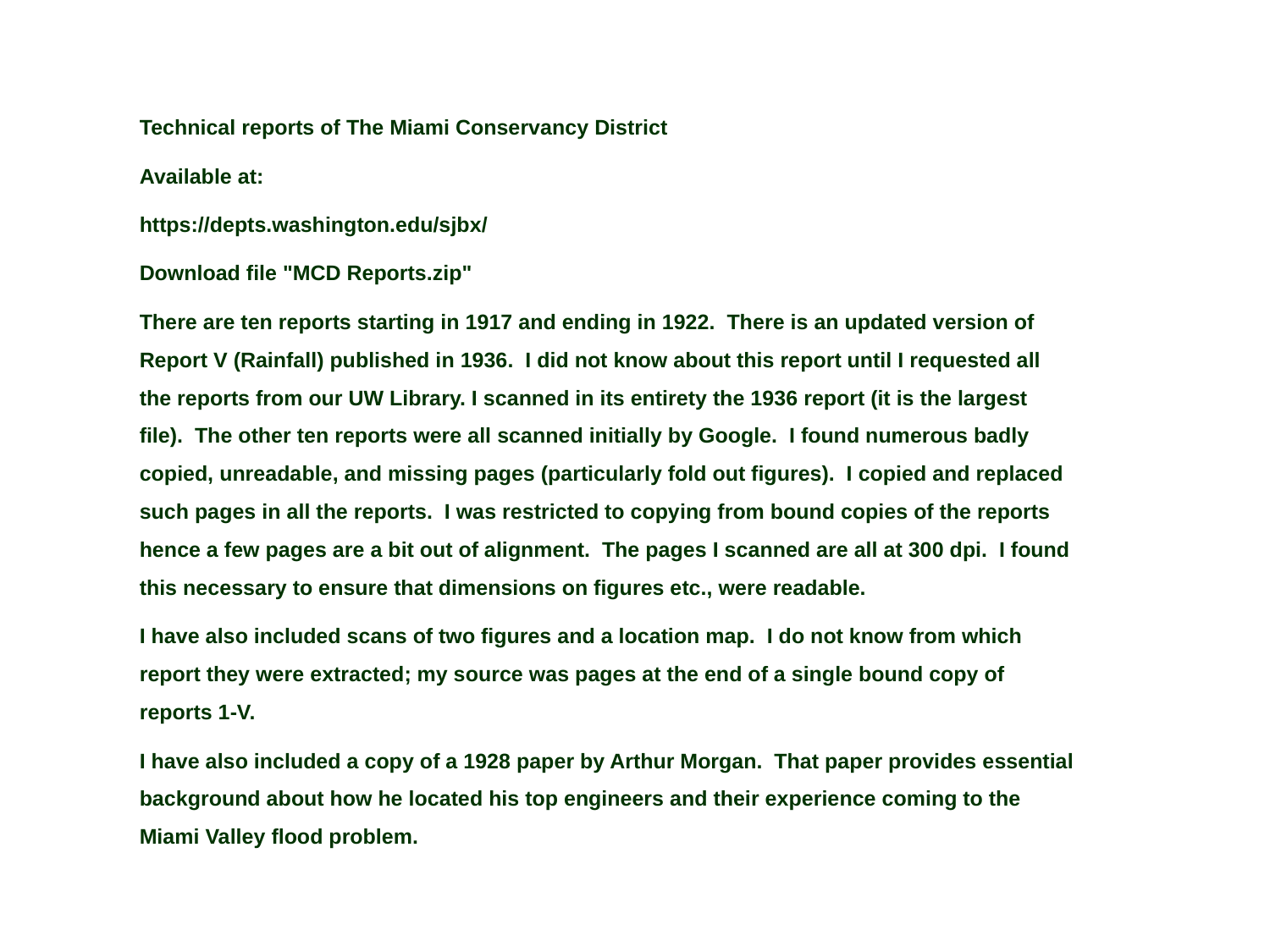

Technical reports of The Miami Conservancy District
Available at:
https://depts.washington.edu/sjbx/
Download file "MCD Reports.zip"
There are ten reports starting in 1917 and ending in 1922.  There is an updated version of Report V (Rainfall) published in 1936.  I did not know about this report until I requested all the reports from our UW Library. I scanned in its entirety the 1936 report (it is the largest file).  The other ten reports were all scanned initially by Google.  I found numerous badly copied, unreadable, and missing pages (particularly fold out figures).  I copied and replaced such pages in all the reports.  I was restricted to copying from bound copies of the reports hence a few pages are a bit out of alignment.  The pages I scanned are all at 300 dpi.  I found this necessary to ensure that dimensions on figures etc., were readable.
I have also included scans of two figures and a location map.  I do not know from which report they were extracted; my source was pages at the end of a single bound copy of reports 1-V.
I have also included a copy of a 1928 paper by Arthur Morgan.  That paper provides essential background about how he located his top engineers and their experience coming to the Miami Valley flood problem.